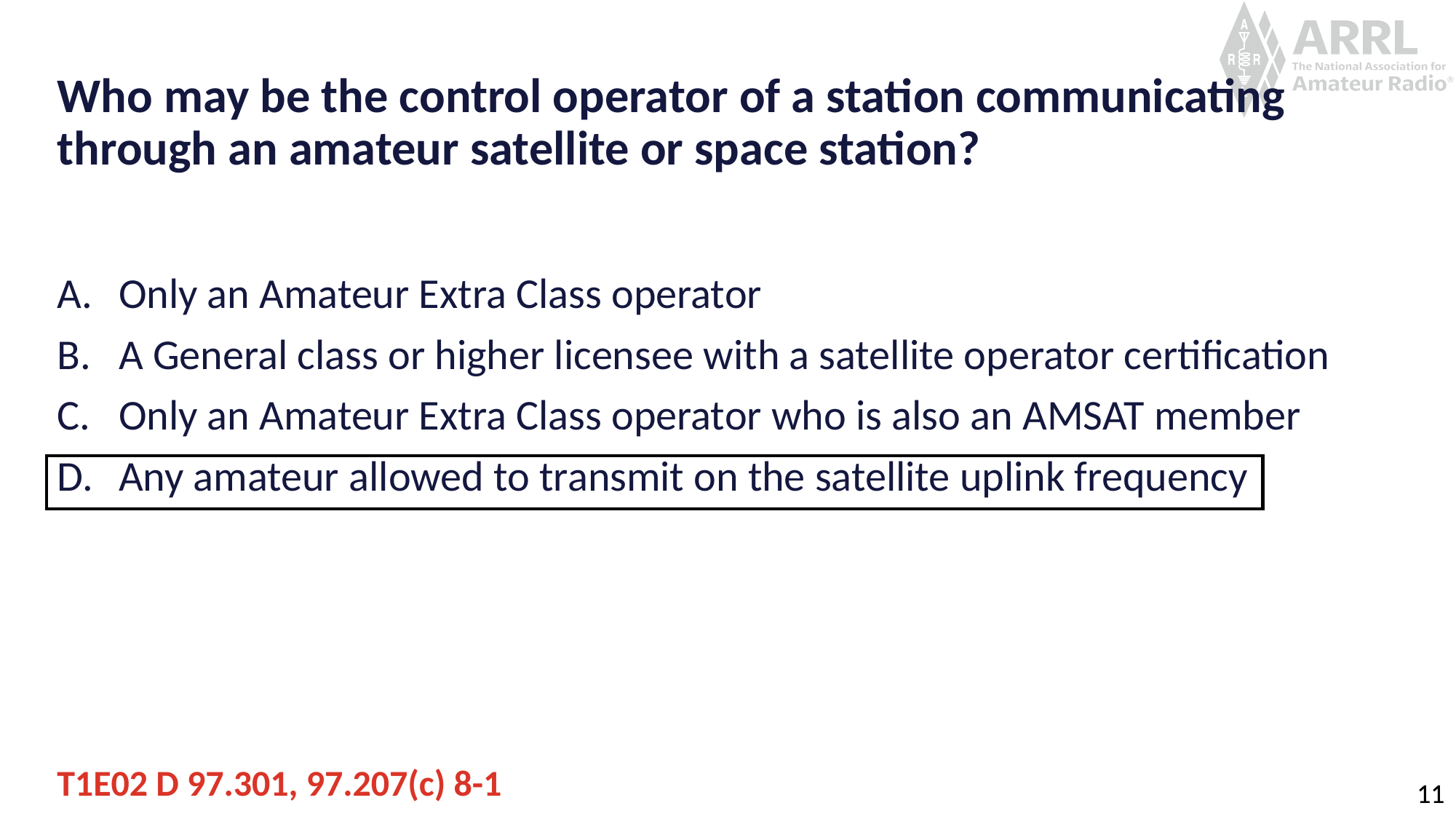

# Who may be the control operator of a station communicating through an amateur satellite or space station?
Only an Amateur Extra Class operator
A General class or higher licensee with a satellite operator certification
Only an Amateur Extra Class operator who is also an AMSAT member
Any amateur allowed to transmit on the satellite uplink frequency

T1E02 D 97.301, 97.207(c) 8-1